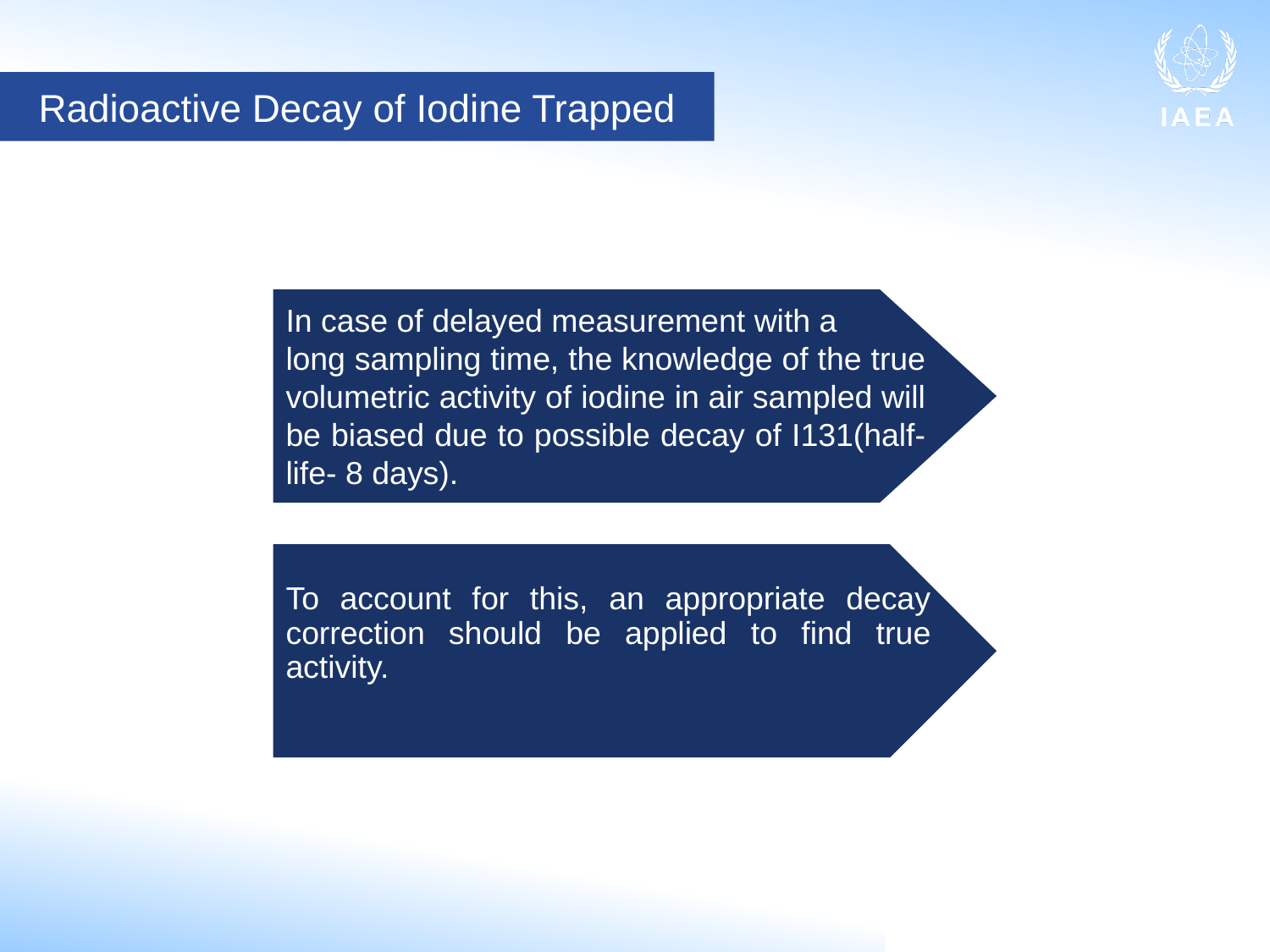

Radioactive Decay of Iodine Trapped

In case of delayed measurement with a
long sampling time, the knowledge of the true volumetric activity of iodine in air sampled will be biased due to possible decay of I131(half-life- 8 days).

To account for this, an appropriate decay correction should be applied to find true activity.